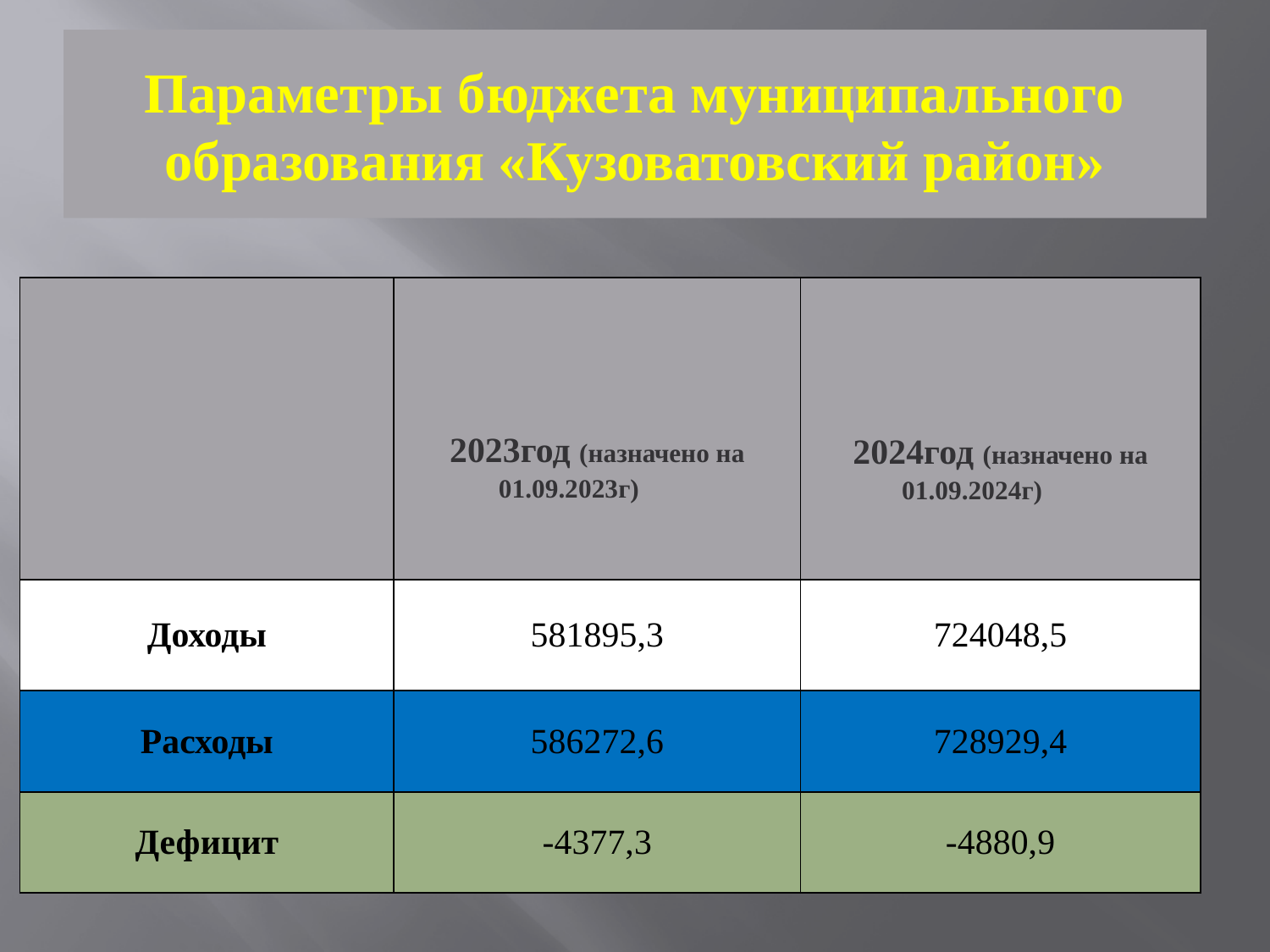

# Параметры бюджета муниципального образования «Кузоватовский район»
|  | 2023год (назначено на 01.09.2023г) | 2024год (назначено на 01.09.2024г) |
| --- | --- | --- |
| Доходы | 581895,3 | 724048,5 |
| Расходы | 586272,6 | 728929,4 |
| Дефицит | -4377,3 | -4880,9 |